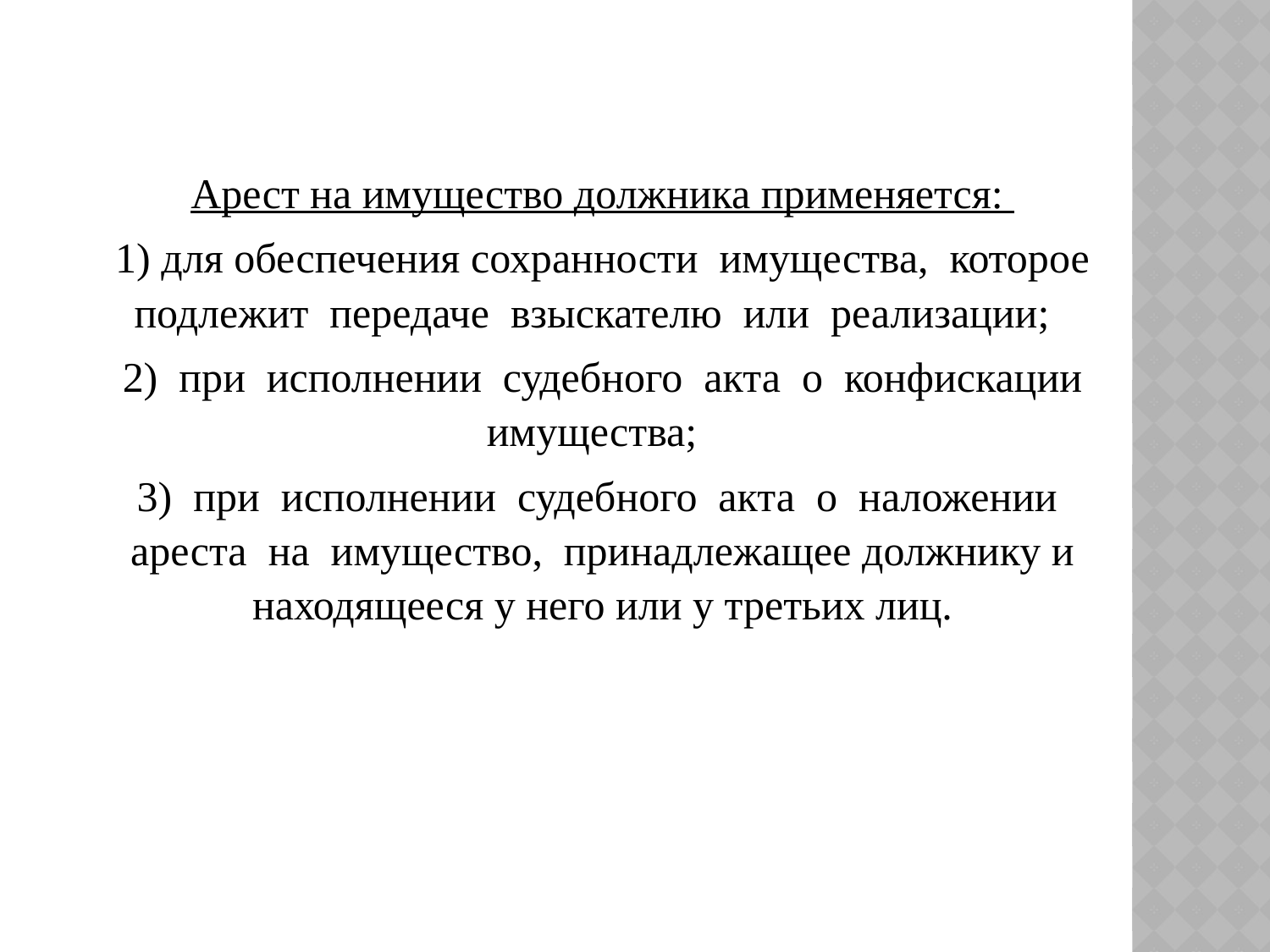

Арест на имущество должника применяется:
1) для обеспечения сохранности  имущества,  которое подлежит  передаче  взыскателю  или  реализации;
2)  при  исполнении  судебного  акта  о  конфискации имущества;
3)  при  исполнении  судебного  акта  о  наложении  ареста  на  имущество,  принадлежащее должнику и находящееся у него или у третьих лиц.

#